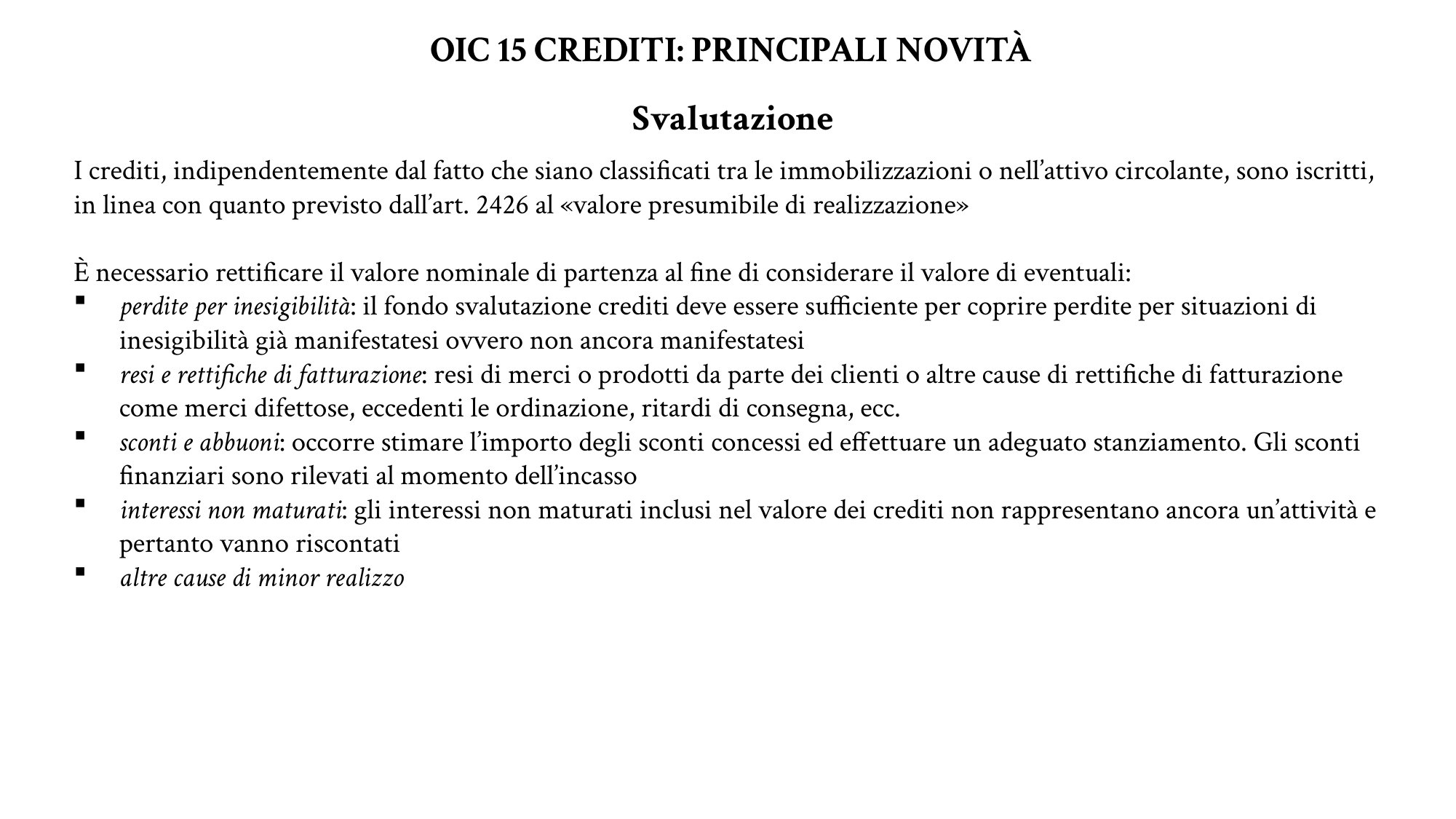

OIC 15 CREDITI: PRINCIPALI NOVITÀ
Svalutazione
I crediti, indipendentemente dal fatto che siano classificati tra le immobilizzazioni o nell’attivo circolante, sono iscritti, in linea con quanto previsto dall’art. 2426 al «valore presumibile di realizzazione»

È necessario rettificare il valore nominale di partenza al fine di considerare il valore di eventuali:
perdite per inesigibilità: il fondo svalutazione crediti deve essere sufficiente per coprire perdite per situazioni di inesigibilità già manifestatesi ovvero non ancora manifestatesi
resi e rettifiche di fatturazione: resi di merci o prodotti da parte dei clienti o altre cause di rettifiche di fatturazione come merci difettose, eccedenti le ordinazione, ritardi di consegna, ecc.
sconti e abbuoni: occorre stimare l’importo degli sconti concessi ed effettuare un adeguato stanziamento. Gli sconti finanziari sono rilevati al momento dell’incasso
interessi non maturati: gli interessi non maturati inclusi nel valore dei crediti non rappresentano ancora un’attività e pertanto vanno riscontati
altre cause di minor realizzo